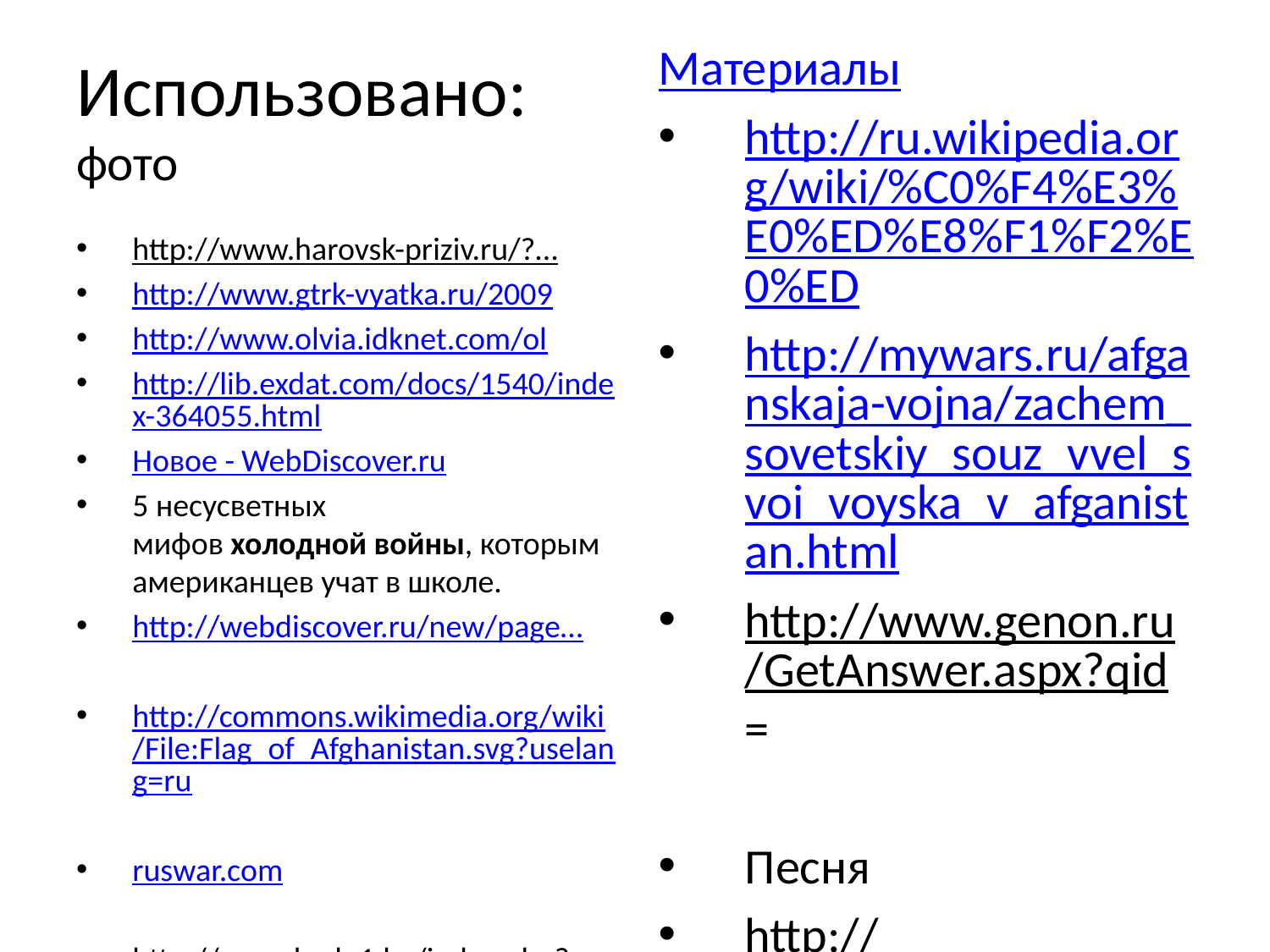

Материалы
http://ru.wikipedia.org/wiki/%C0%F4%E3%E0%ED%E8%F1%F2%E0%ED
http://mywars.ru/afganskaja-vojna/zachem_sovetskiy_souz_vvel_svoi_voyska_v_afganistan.html
http://www.genon.ru/GetAnswer.aspx?qid=

Песня
http://music.zakon.kz/40565698-yuriy-shkitun-afganistan.html
# Использовано: фото
http://www.harovsk-priziv.ru/?…
http://www.gtrk-vyatka.ru/2009
http://www.olvia.idknet.com/ol
http://lib.exdat.com/docs/1540/index-364055.html
Новое - WebDiscover.ru
5 несусветных мифов холодной войны, которым американцев учат в школе.
http://webdiscover.ru/new/page…

http://commons.wikimedia.org/wiki/File:Flag_of_Afghanistan.svg?uselang=ru

ruswar.com

http://www.bgdp1.by/index.php?article=28&news=129